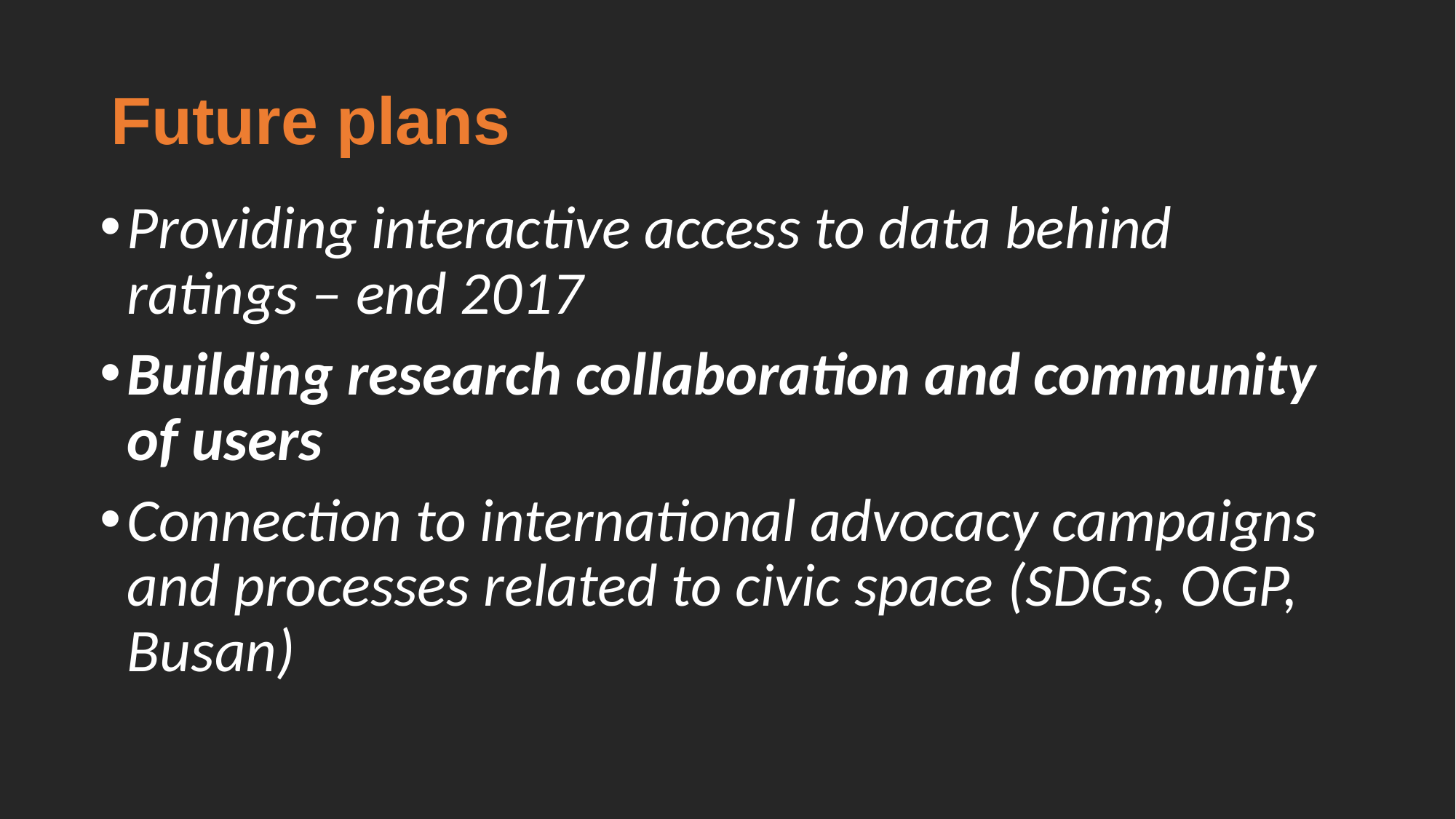

# Future plans
Providing interactive access to data behind ratings – end 2017
Building research collaboration and community of users
Connection to international advocacy campaigns and processes related to civic space (SDGs, OGP, Busan)